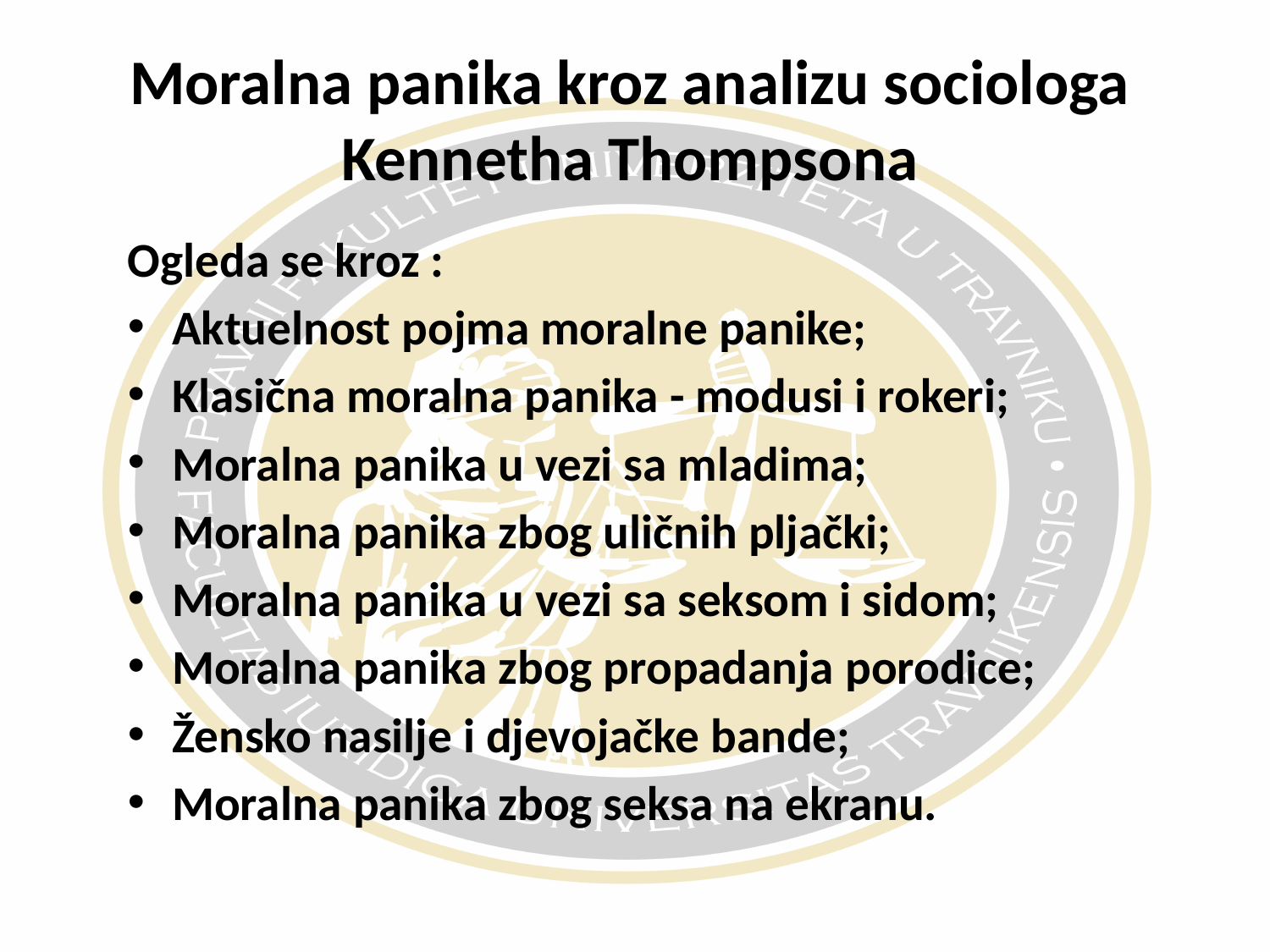

# Moralna panika kroz analizu sociologa Kennetha Thompsona
Ogleda se kroz :
Aktuelnost pojma moralne panike;
Klasična moralna panika - modusi i rokeri;
Moralna panika u vezi sa mladima;
Moralna panika zbog uličnih pljački;
Moralna panika u vezi sa seksom i sidom;
Moralna panika zbog propadanja porodice;
Žensko nasilje i djevojačke bande;
Moralna panika zbog seksa na ekranu.